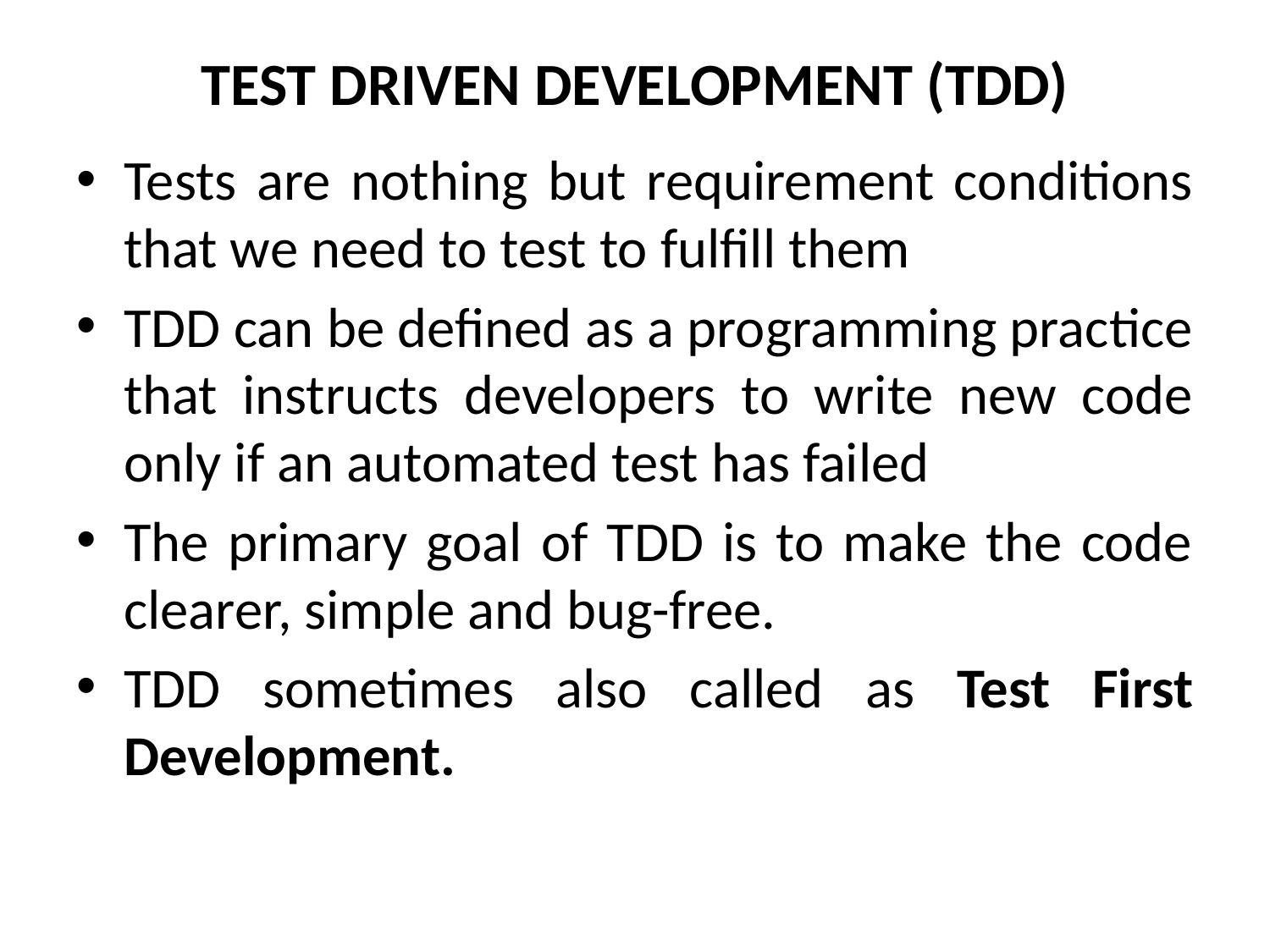

# TEST DRIVEN DEVELOPMENT (TDD)
Tests are nothing but requirement conditions that we need to test to fulfill them
TDD can be defined as a programming practice that instructs developers to write new code only if an automated test has failed
The primary goal of TDD is to make the code clearer, simple and bug-free.
TDD sometimes also called as Test First Development.